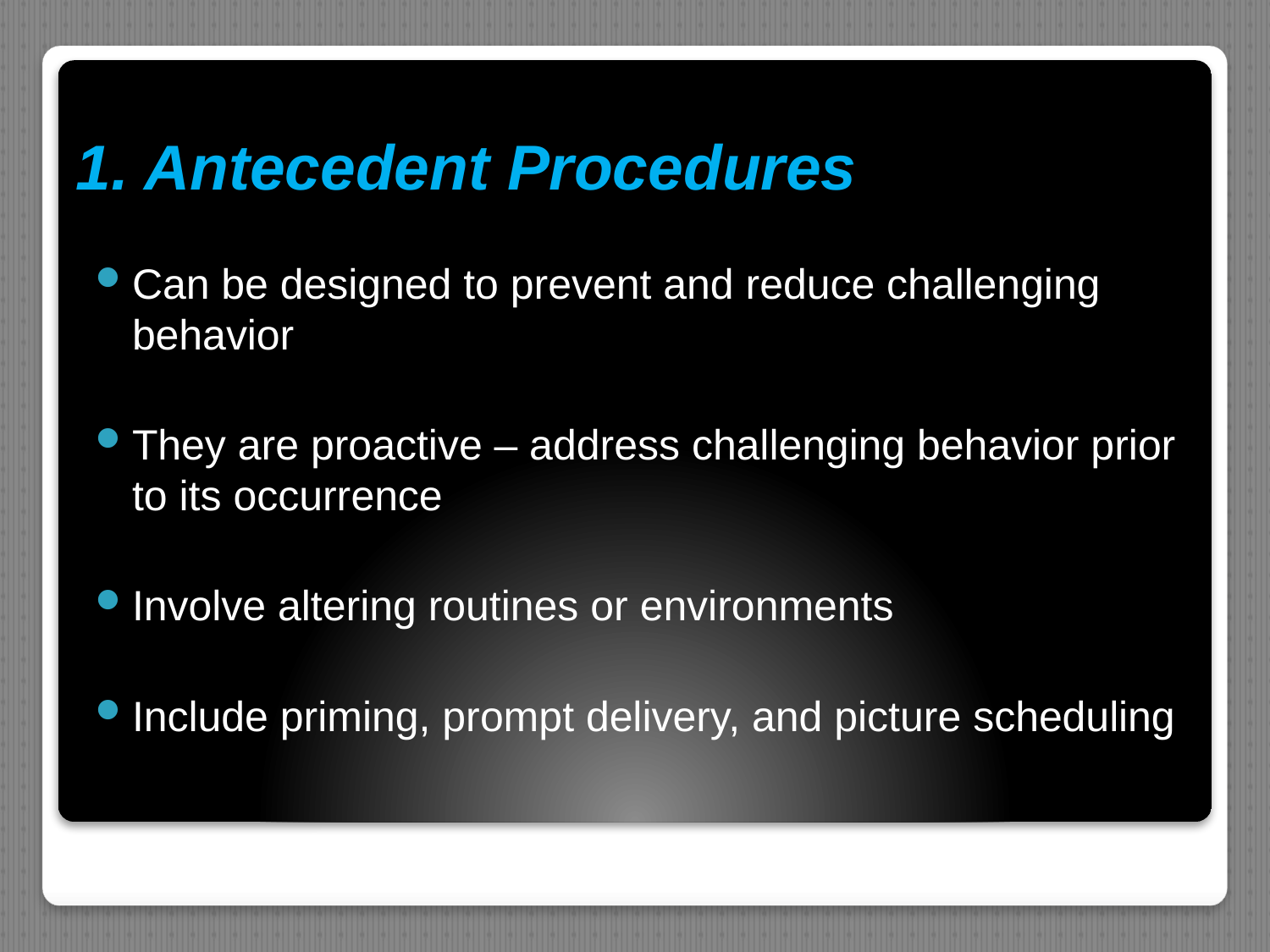

# 1. Antecedent Procedures
Can be designed to prevent and reduce challenging behavior

They are proactive – address challenging behavior prior to its occurrence

Involve altering routines or environments

Include priming, prompt delivery, and picture scheduling